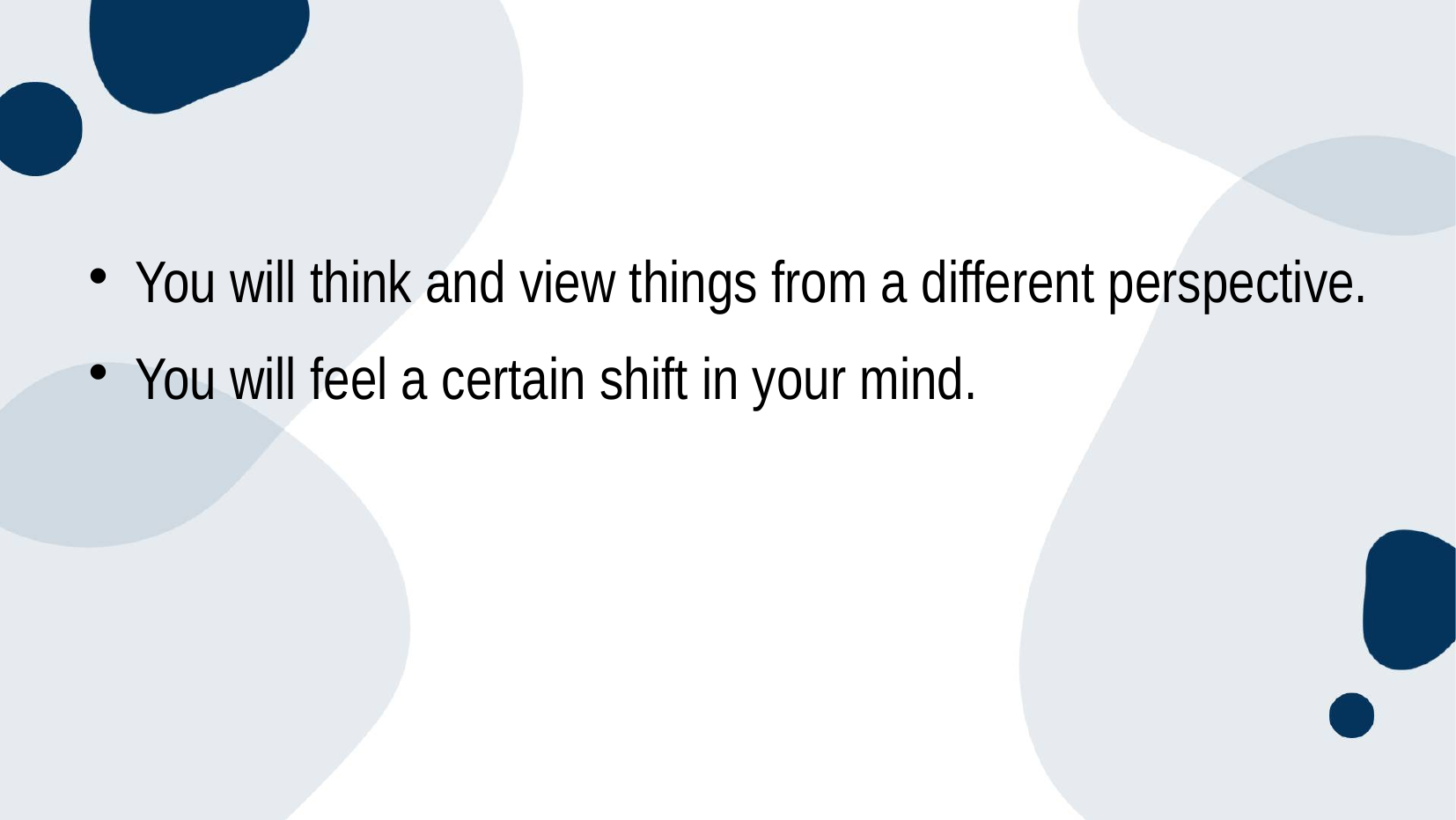

#
You will think and view things from a different perspective.
You will feel a certain shift in your mind.